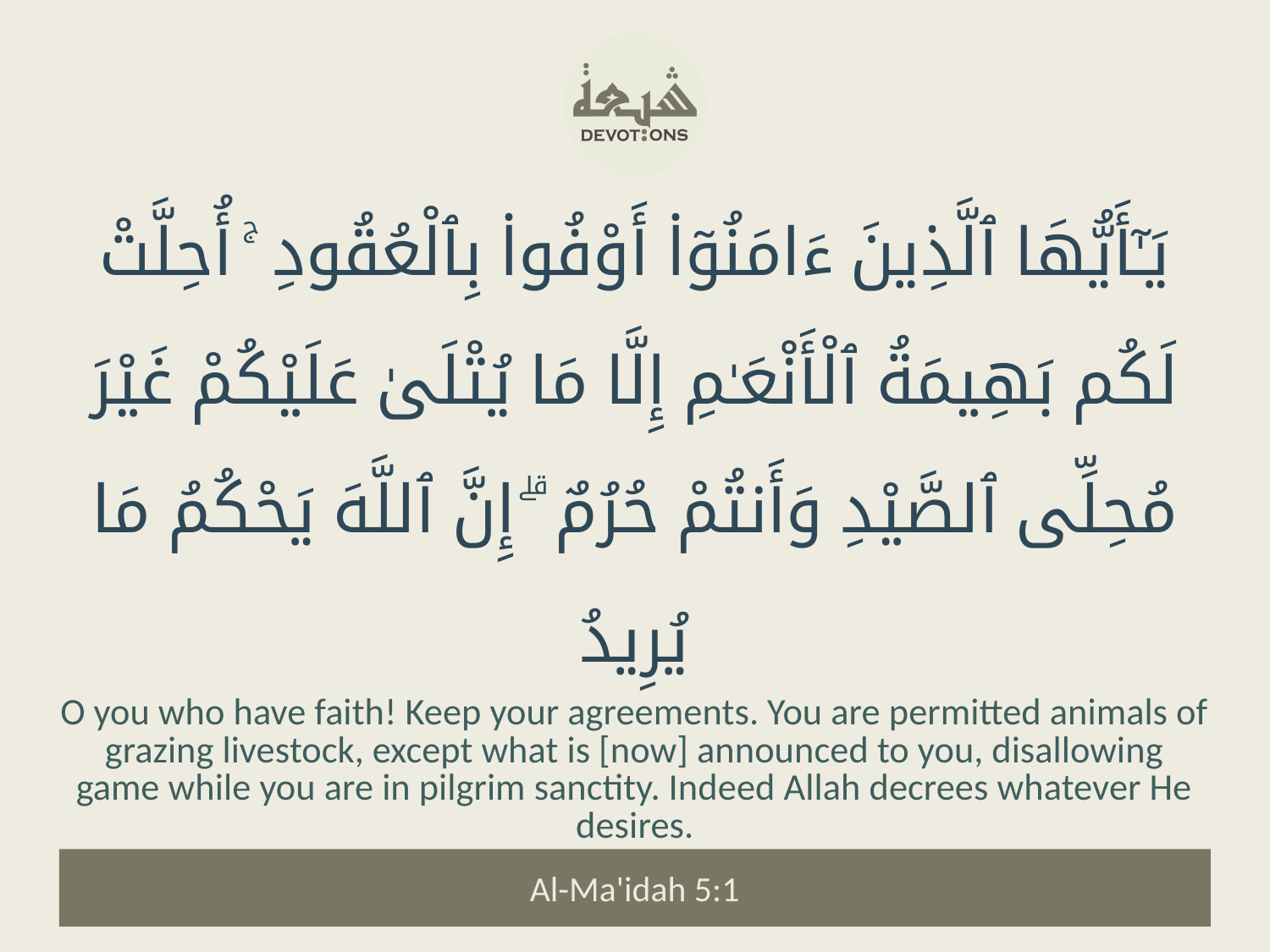

يَـٰٓأَيُّهَا ٱلَّذِينَ ءَامَنُوٓا۟ أَوْفُوا۟ بِٱلْعُقُودِ ۚ أُحِلَّتْ لَكُم بَهِيمَةُ ٱلْأَنْعَـٰمِ إِلَّا مَا يُتْلَىٰ عَلَيْكُمْ غَيْرَ مُحِلِّى ٱلصَّيْدِ وَأَنتُمْ حُرُمٌ ۗ إِنَّ ٱللَّهَ يَحْكُمُ مَا يُرِيدُ
O you who have faith! Keep your agreements. You are permitted animals of grazing livestock, except what is [now] announced to you, disallowing game while you are in pilgrim sanctity. Indeed Allah decrees whatever He desires.
Al-Ma'idah 5:1